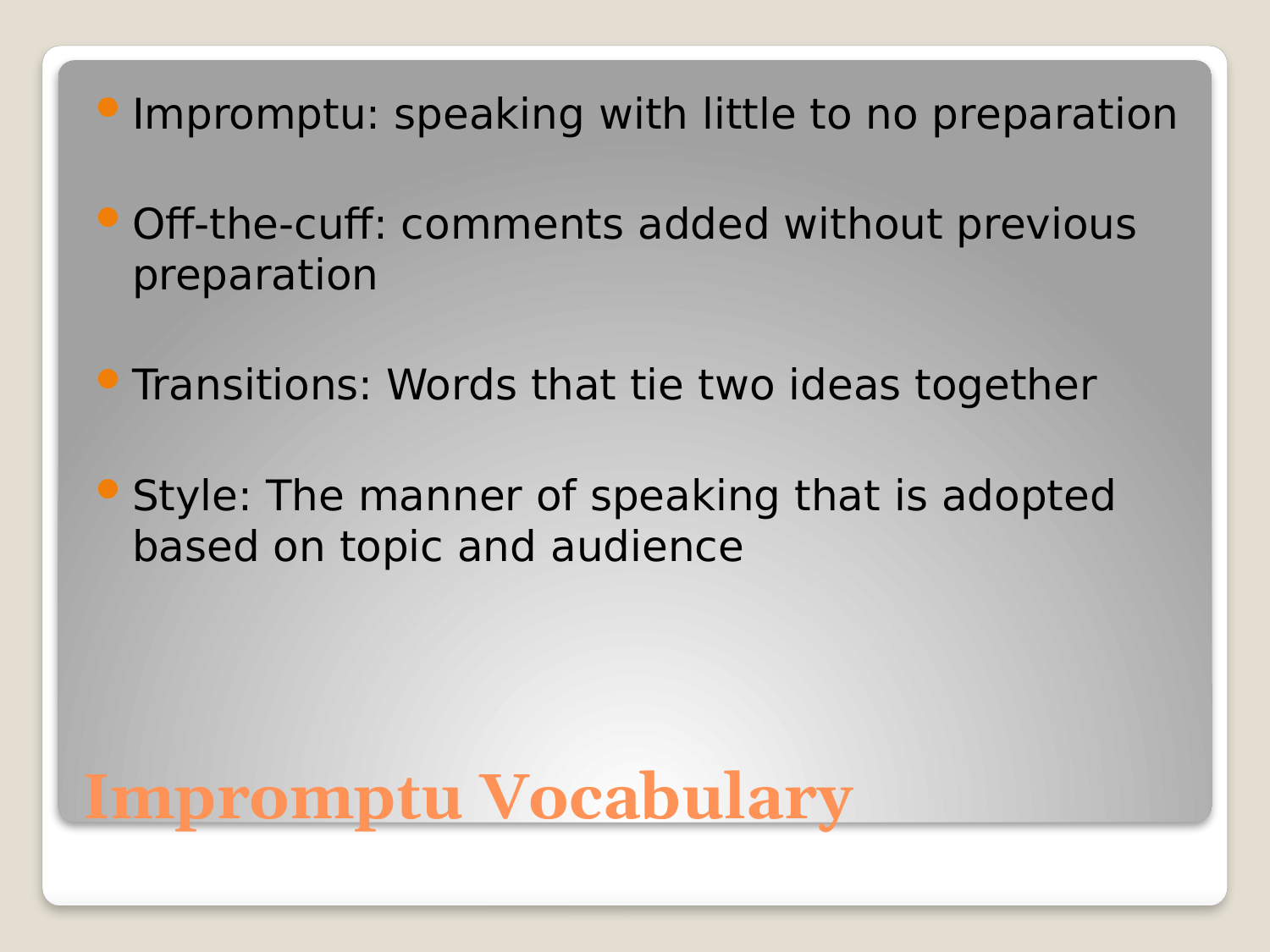

Impromptu: speaking with little to no preparation

Off-the-cuff: comments added without previous preparation

Transitions: Words that tie two ideas together

Style: The manner of speaking that is adopted based on topic and audience

# Impromptu Vocabulary